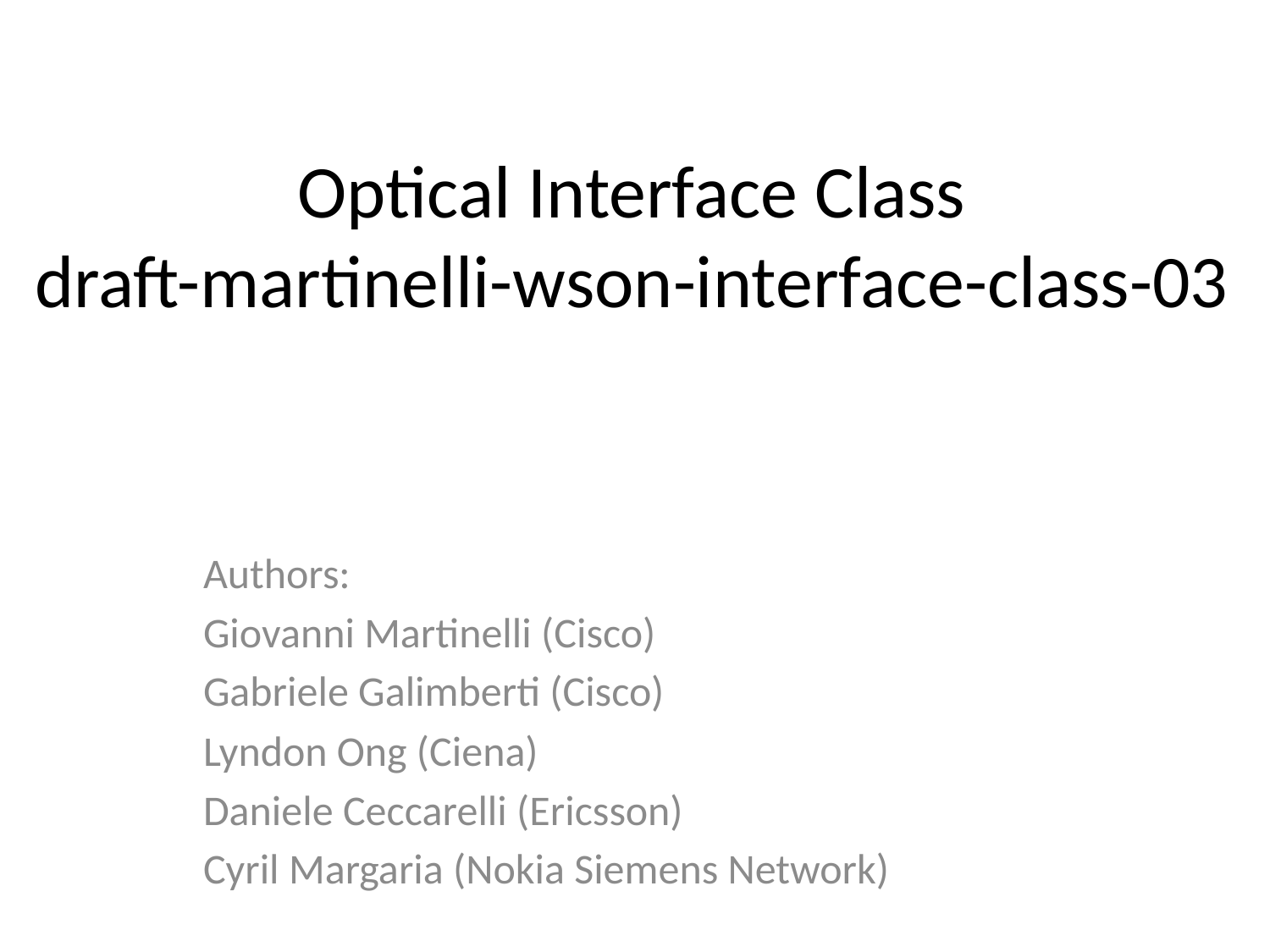

# Optical Interface Class draft-martinelli-wson-interface-class-03
Authors:
Giovanni Martinelli (Cisco)
Gabriele Galimberti (Cisco)
Lyndon Ong (Ciena)
Daniele Ceccarelli (Ericsson)
Cyril Margaria (Nokia Siemens Network)